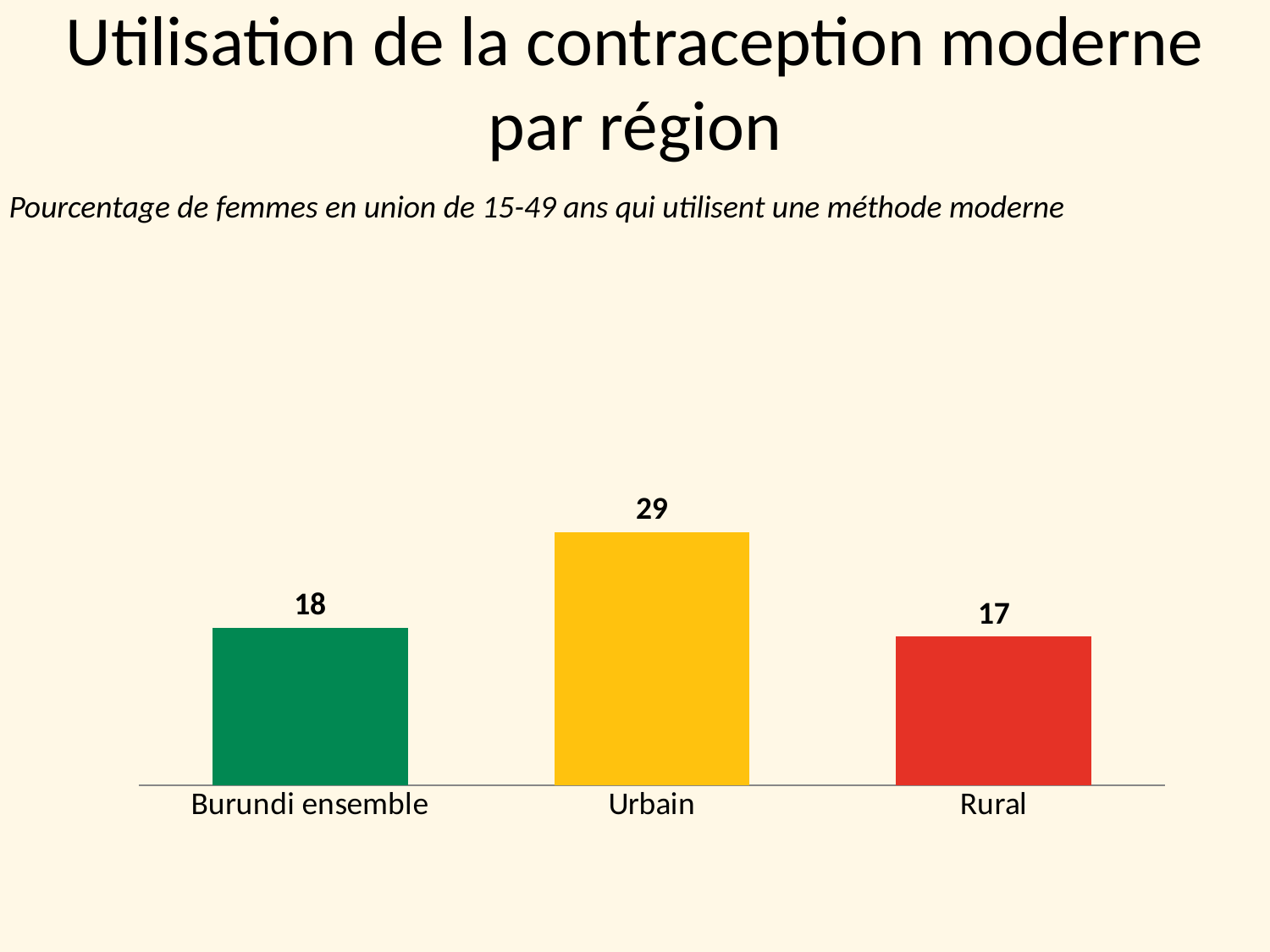

# Utilisation de la contraception moderne par région
Pourcentage de femmes en union de 15-49 ans qui utilisent une méthode moderne

### Chart

| Category |  |
|---|---|
| Burundi ensemble | 18.0 |
| Urbain | 29.0 |
| Rural | 17.0 |